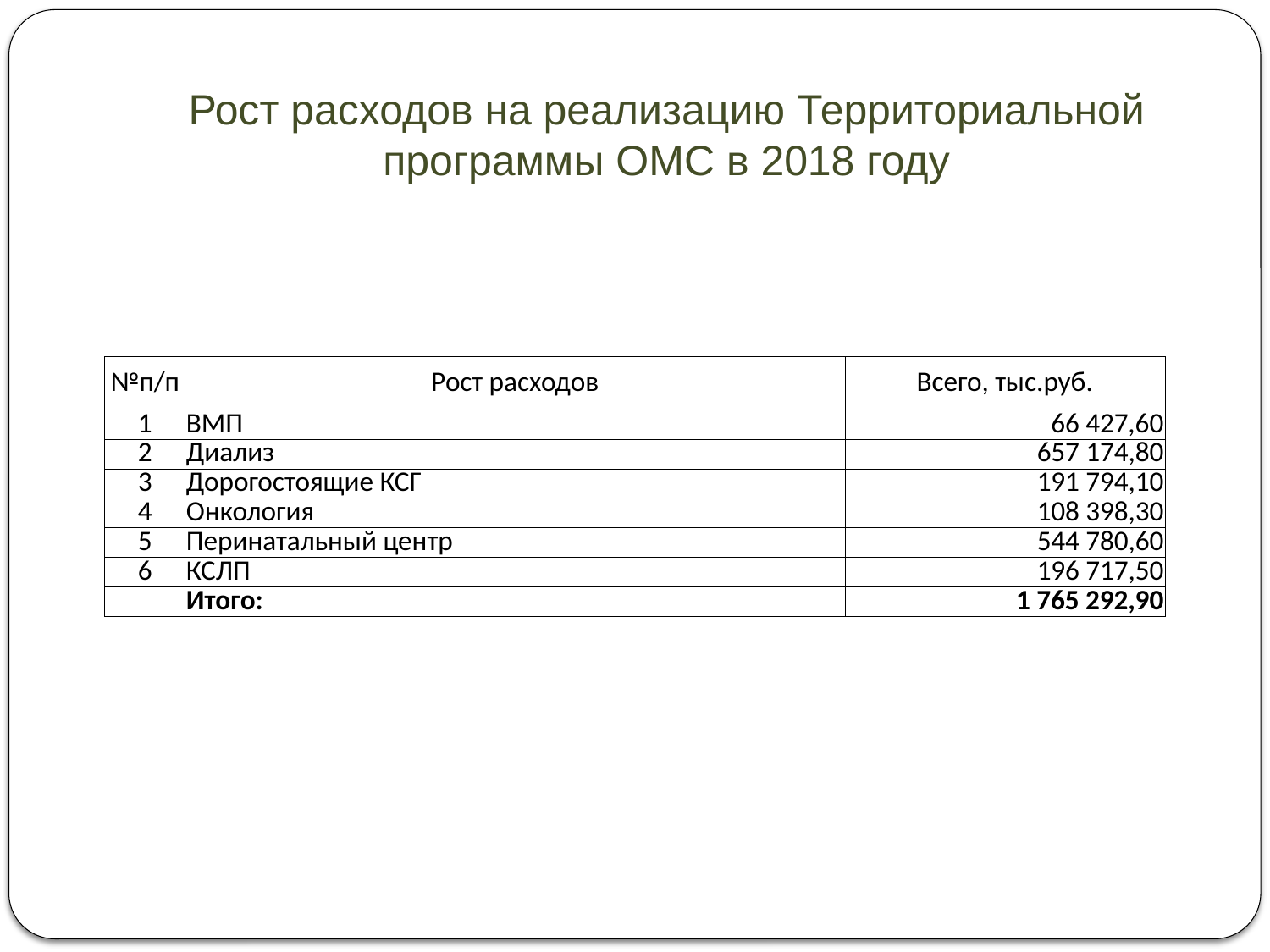

# Рост расходов на реализацию Территориальной программы ОМС в 2018 году
| №п/п | Рост расходов | Всего, тыс.руб. |
| --- | --- | --- |
| 1 | ВМП | 66 427,60 |
| 2 | Диализ | 657 174,80 |
| 3 | Дорогостоящие КСГ | 191 794,10 |
| 4 | Онкология | 108 398,30 |
| 5 | Перинатальный центр | 544 780,60 |
| 6 | КСЛП | 196 717,50 |
|  | Итого: | 1 765 292,90 |